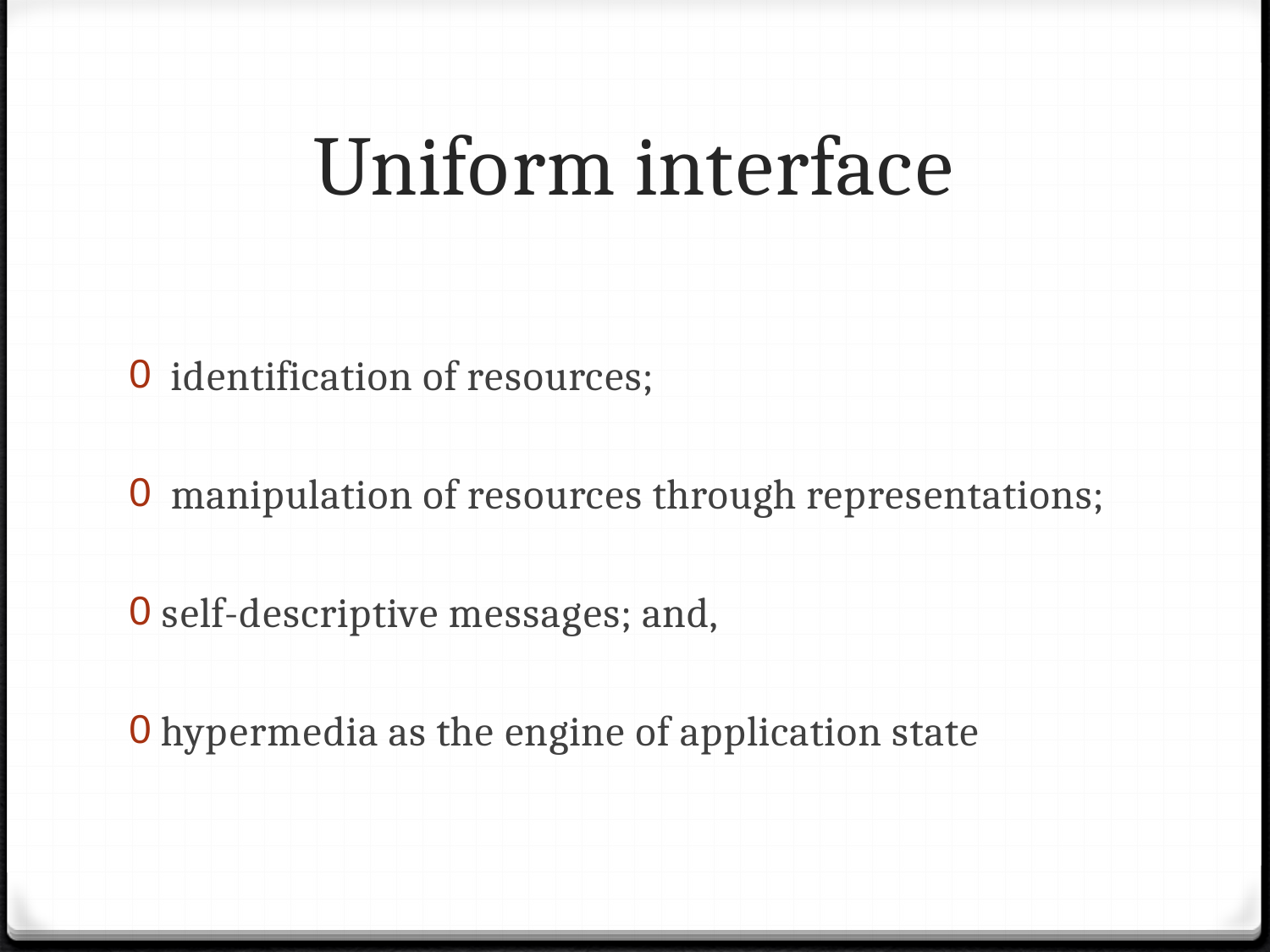

# Uniform interface

 identification of resources;

 manipulation of resources through representations;

self-descriptive messages; and,

hypermedia as the engine of application state